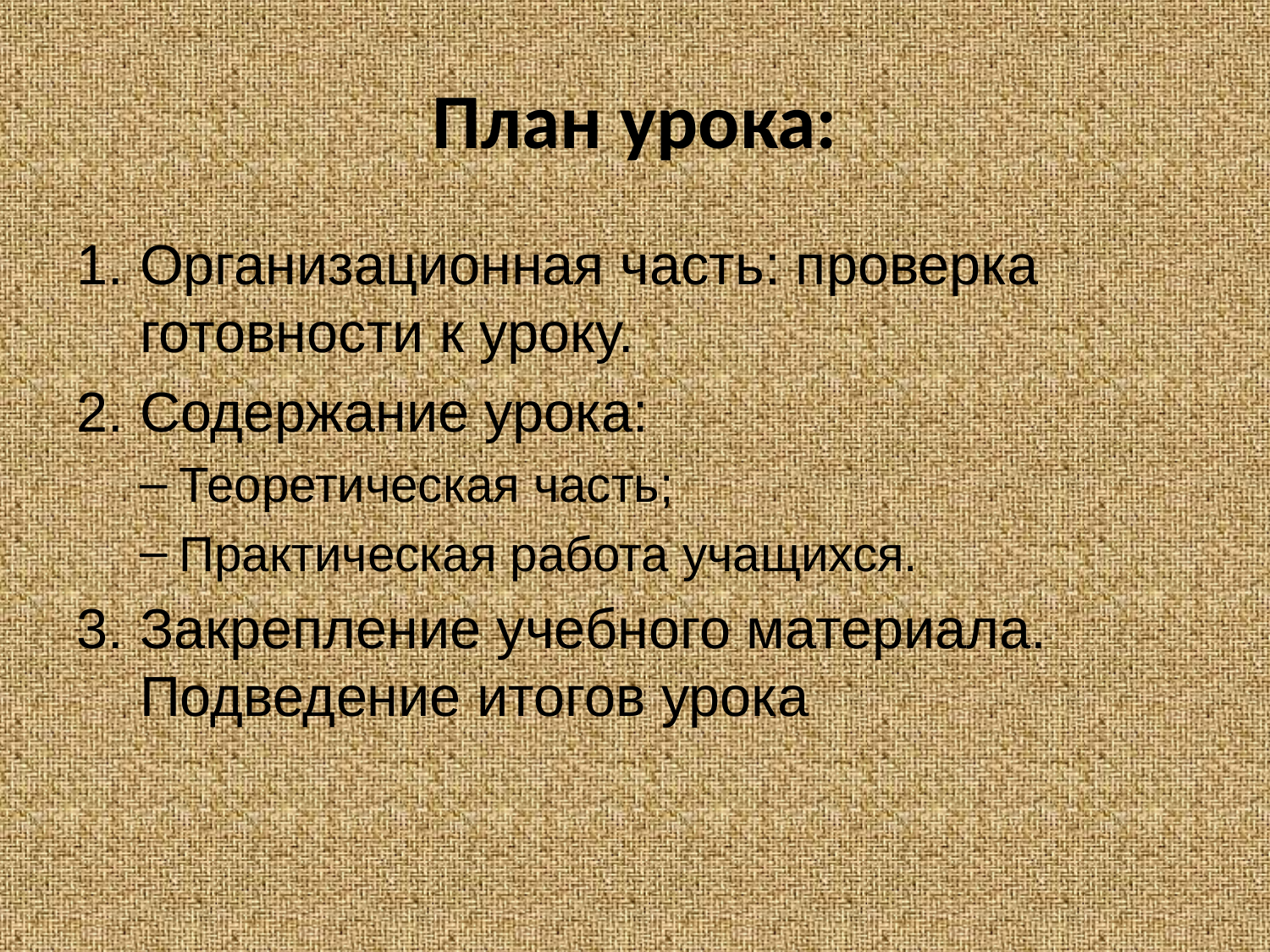

# План урока:
Организационная часть: проверка готовности к уроку.
Содержание урока:
Теоретическая часть;
Практическая работа учащихся.
Закрепление учебного материала. Подведение итогов урока